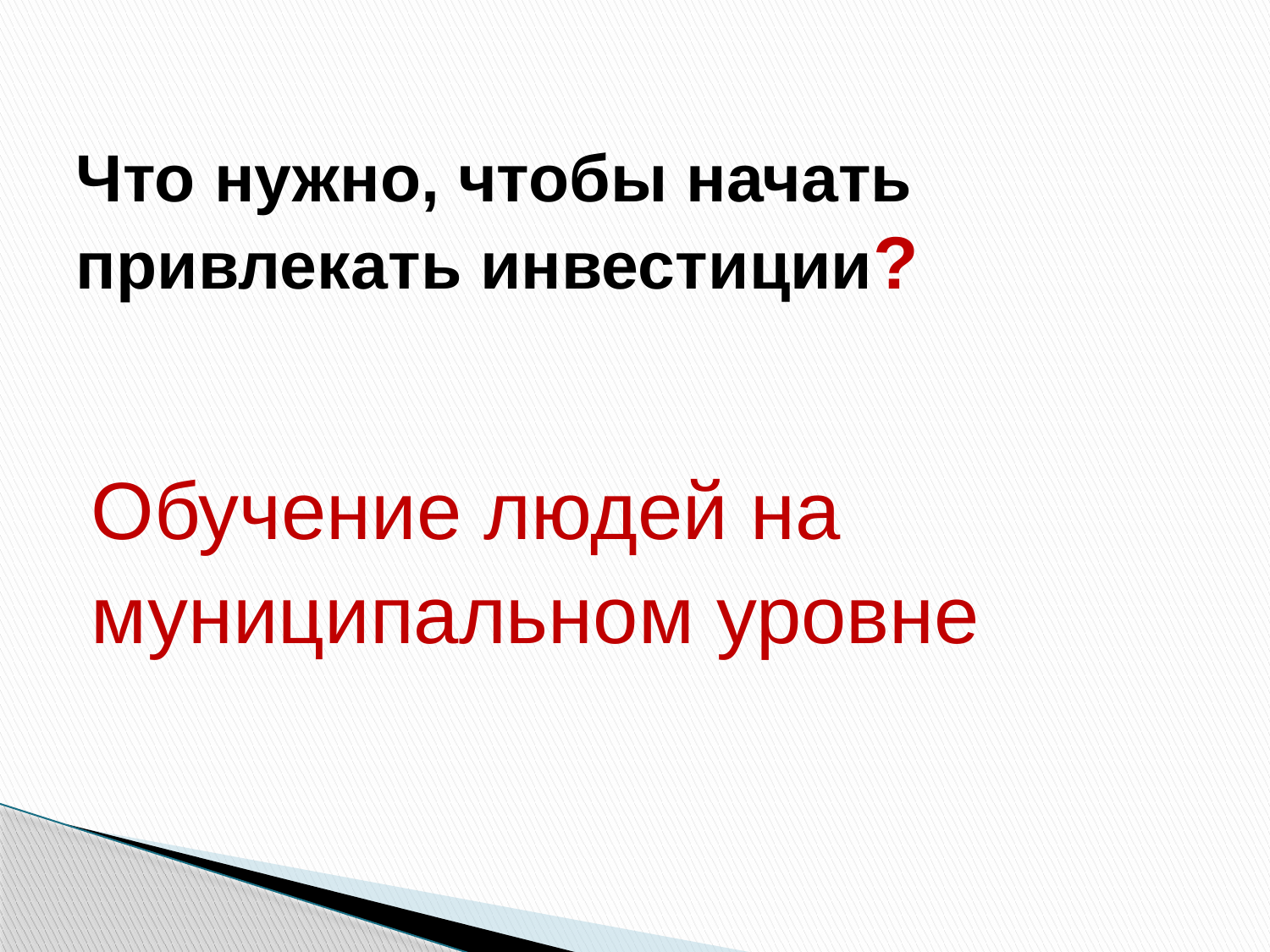

# Что нужно, чтобы начать привлекать инвестиции?

Обучение людей на
муниципальном уровне